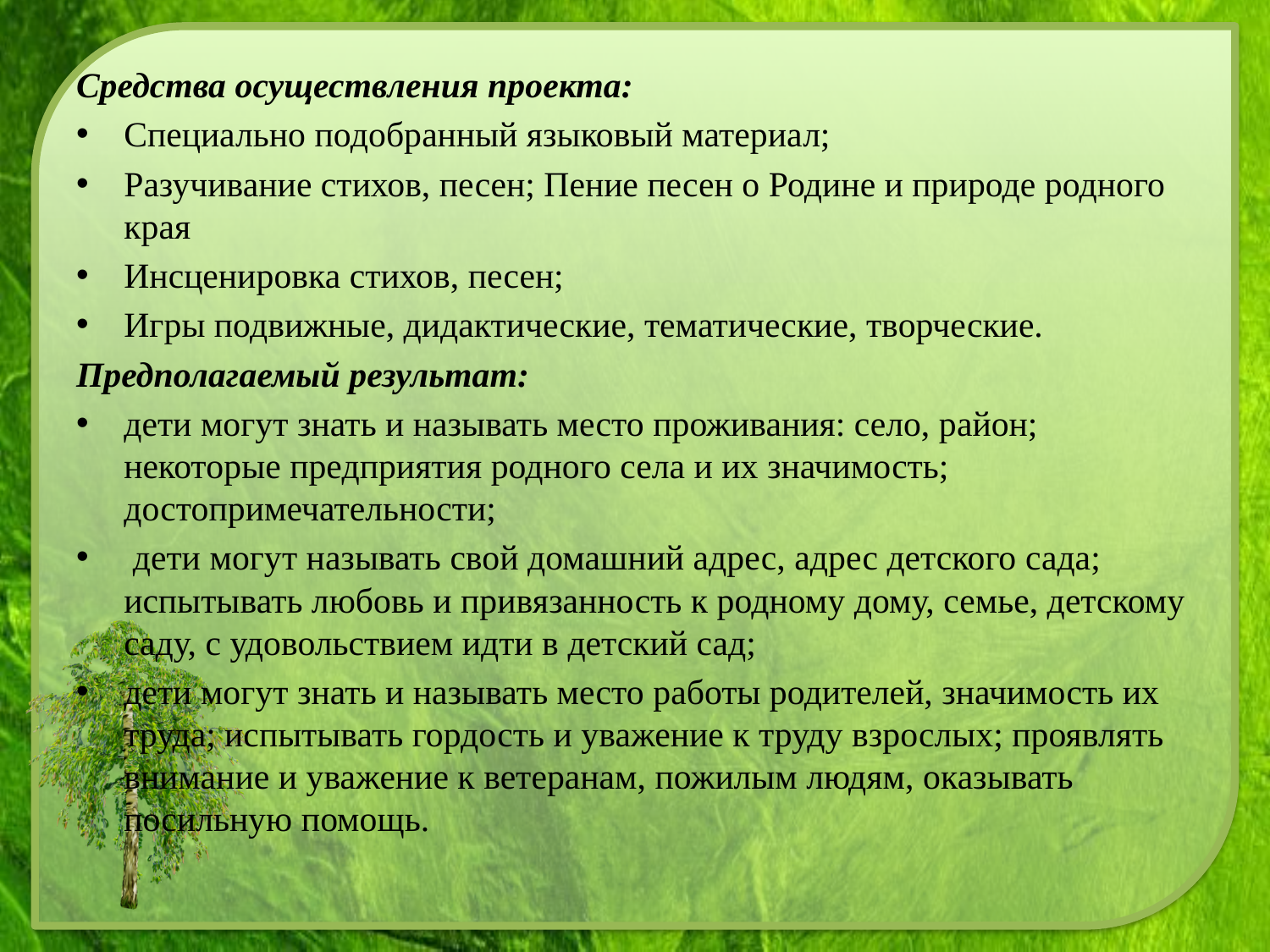

Средства осуществления проекта:
Специально подобранный языковый материал;
Разучивание стихов, песен; Пение песен о Родине и природе родного края
Инсценировка стихов, песен;
Игры подвижные, дидактические, тематические, творческие.
Предполагаемый результат:
дети могут знать и называть место проживания: село, район; некоторые предприятия родного села и их значимость;  достопримечательности;
 дети могут называть свой домашний адрес, адрес детского сада; испытывать любовь и привязанность к родному дому, семье, детскому саду, с удовольствием идти в детский сад;
дети могут знать и называть место работы родителей, значимость их труда; испытывать гордость и уважение к труду взрослых; проявлять внимание и уважение к ветеранам, пожилым людям, оказывать посильную помощь.